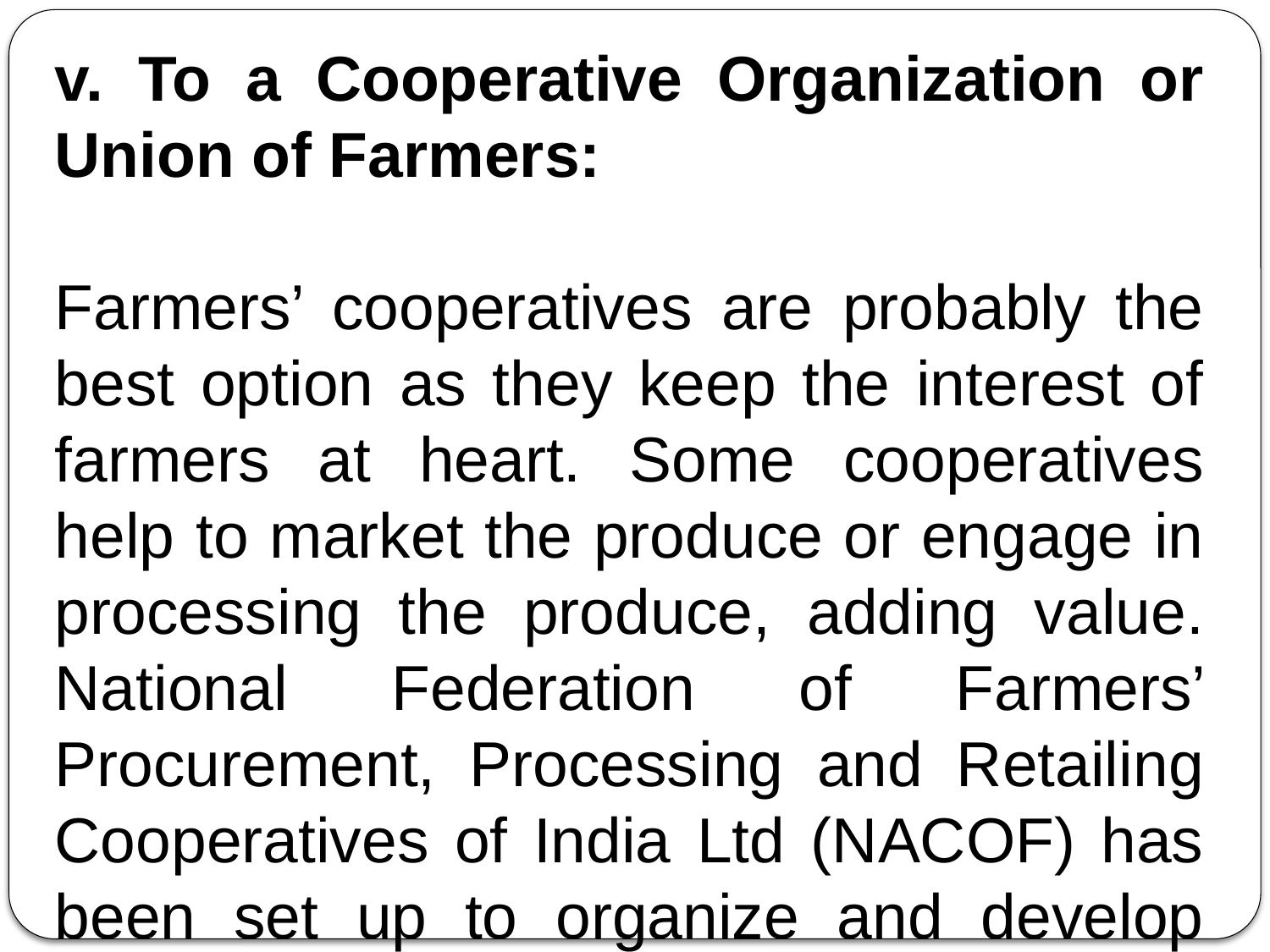

v. To a Cooperative Organization or Union of Farmers:

Farmers’ cooperatives are probably the best option as they keep the interest of farmers at heart. Some cooperatives help to market the produce or engage in processing the produce, adding value. National Federation of Farmers’ Procurement, Processing and Retailing Cooperatives of India Ltd (NACOF) has been set up to organize and develop cooperative societies.